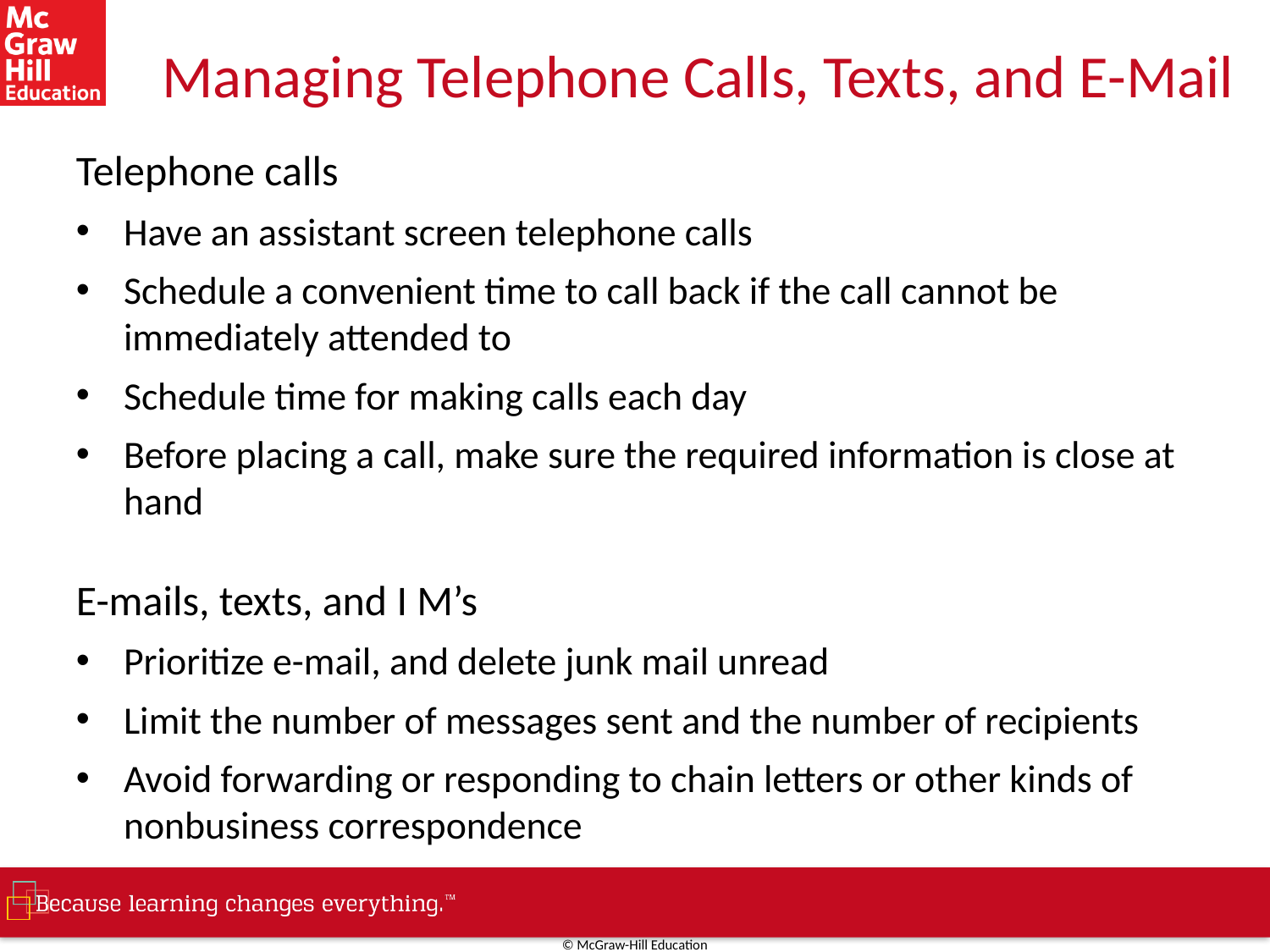

# Managing Telephone Calls, Texts, and E-Mail
Telephone calls
Have an assistant screen telephone calls
Schedule a convenient time to call back if the call cannot be immediately attended to
Schedule time for making calls each day
Before placing a call, make sure the required information is close at hand

E-mails, texts, and I M’s
Prioritize e-mail, and delete junk mail unread
Limit the number of messages sent and the number of recipients
Avoid forwarding or responding to chain letters or other kinds of nonbusiness correspondence